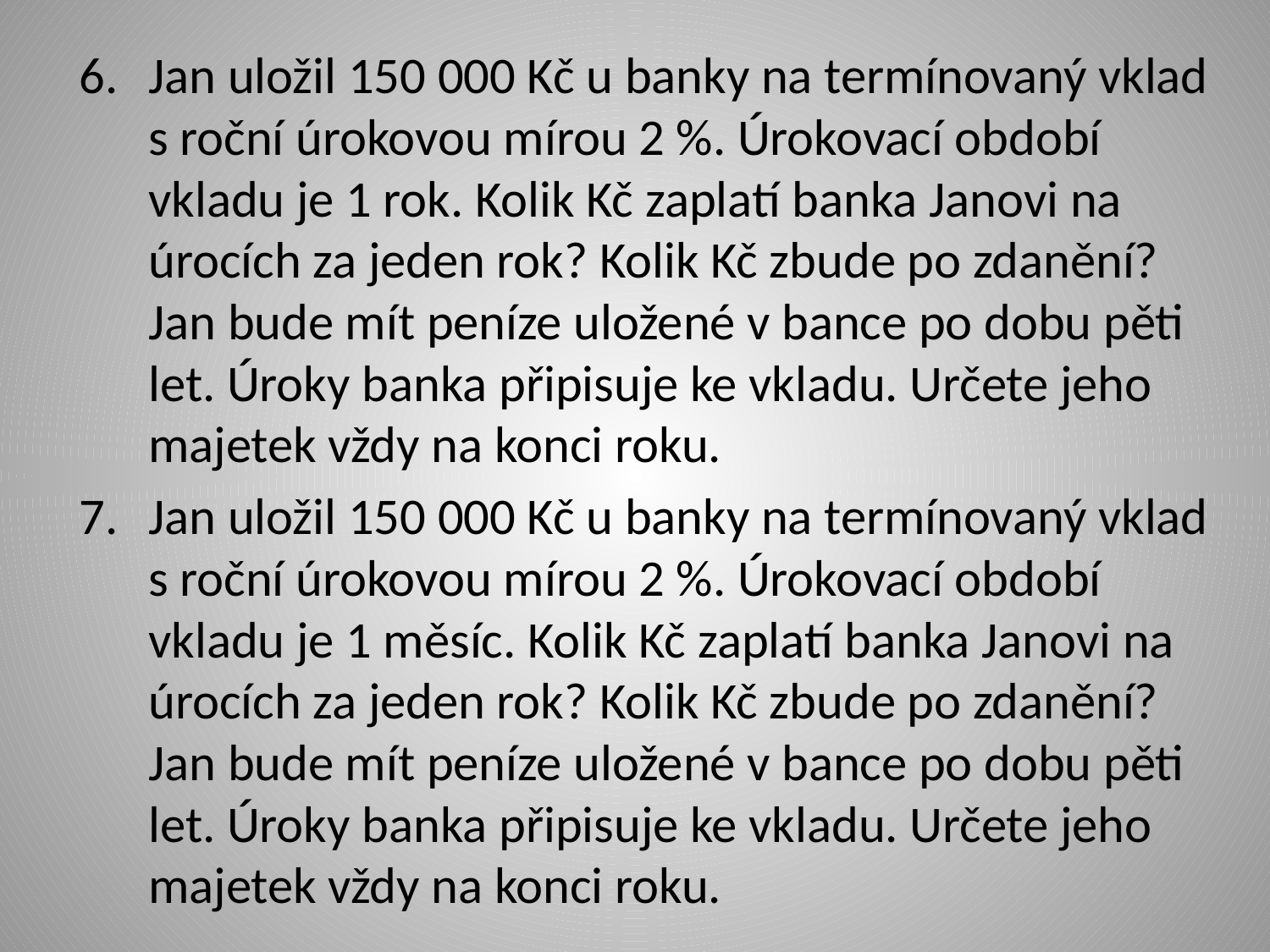

Jan uložil 150 000 Kč u banky na termínovaný vklad s roční úrokovou mírou 2 %. Úrokovací období vkladu je 1 rok. Kolik Kč zaplatí banka Janovi na úrocích za jeden rok? Kolik Kč zbude po zdanění? Jan bude mít peníze uložené v bance po dobu pěti let. Úroky banka připisuje ke vkladu. Určete jeho majetek vždy na konci roku.
Jan uložil 150 000 Kč u banky na termínovaný vklad s roční úrokovou mírou 2 %. Úrokovací období vkladu je 1 měsíc. Kolik Kč zaplatí banka Janovi na úrocích za jeden rok? Kolik Kč zbude po zdanění? Jan bude mít peníze uložené v bance po dobu pěti let. Úroky banka připisuje ke vkladu. Určete jeho majetek vždy na konci roku.